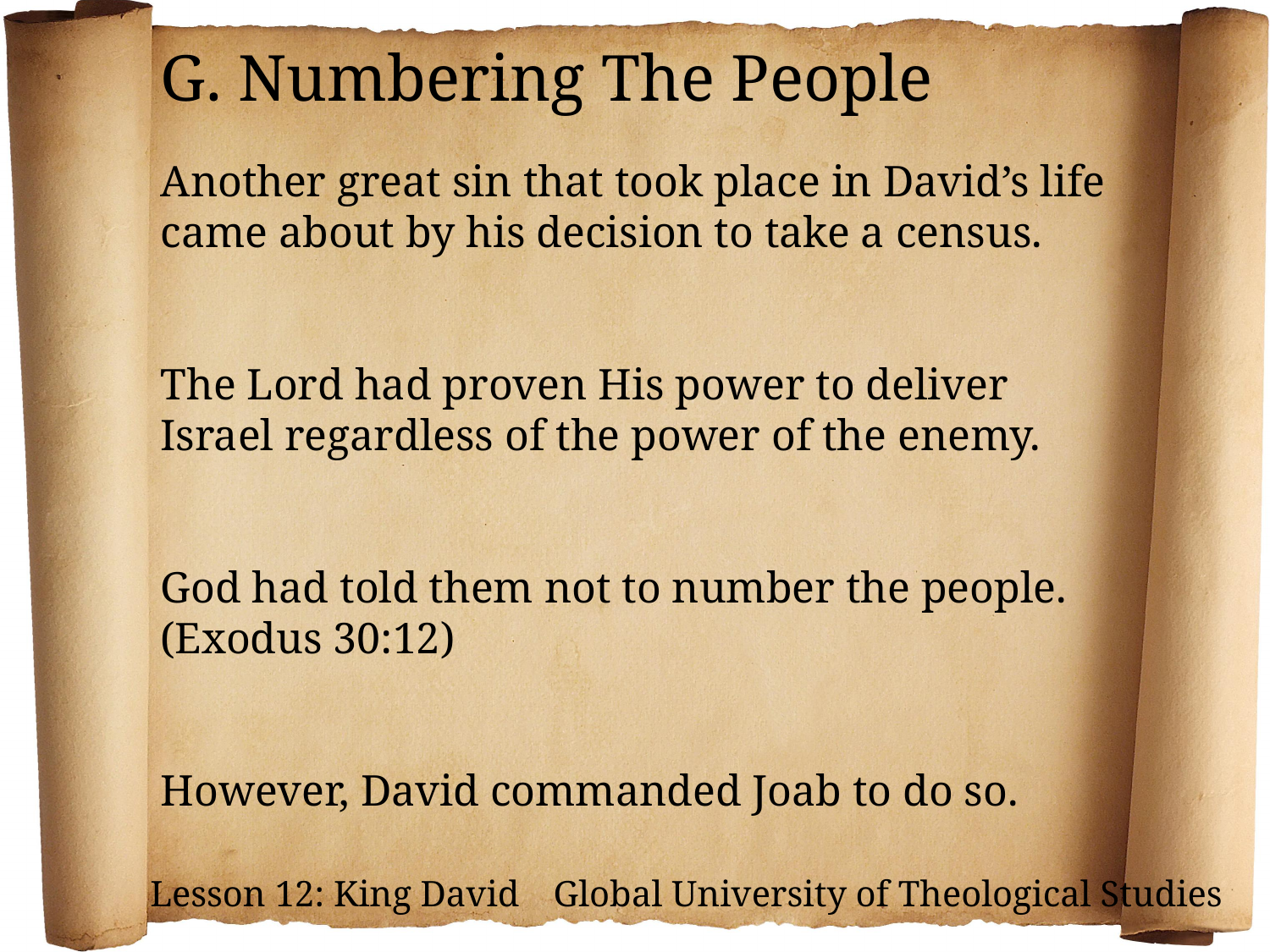

G. Numbering The People
Another great sin that took place in David’s life came about by his decision to take a census.

The Lord had proven His power to deliver Israel regardless of the power of the enemy.

God had told them not to number the people. (Exodus 30:12)

However, David commanded Joab to do so.
Lesson 12: King David    Global University of Theological Studies